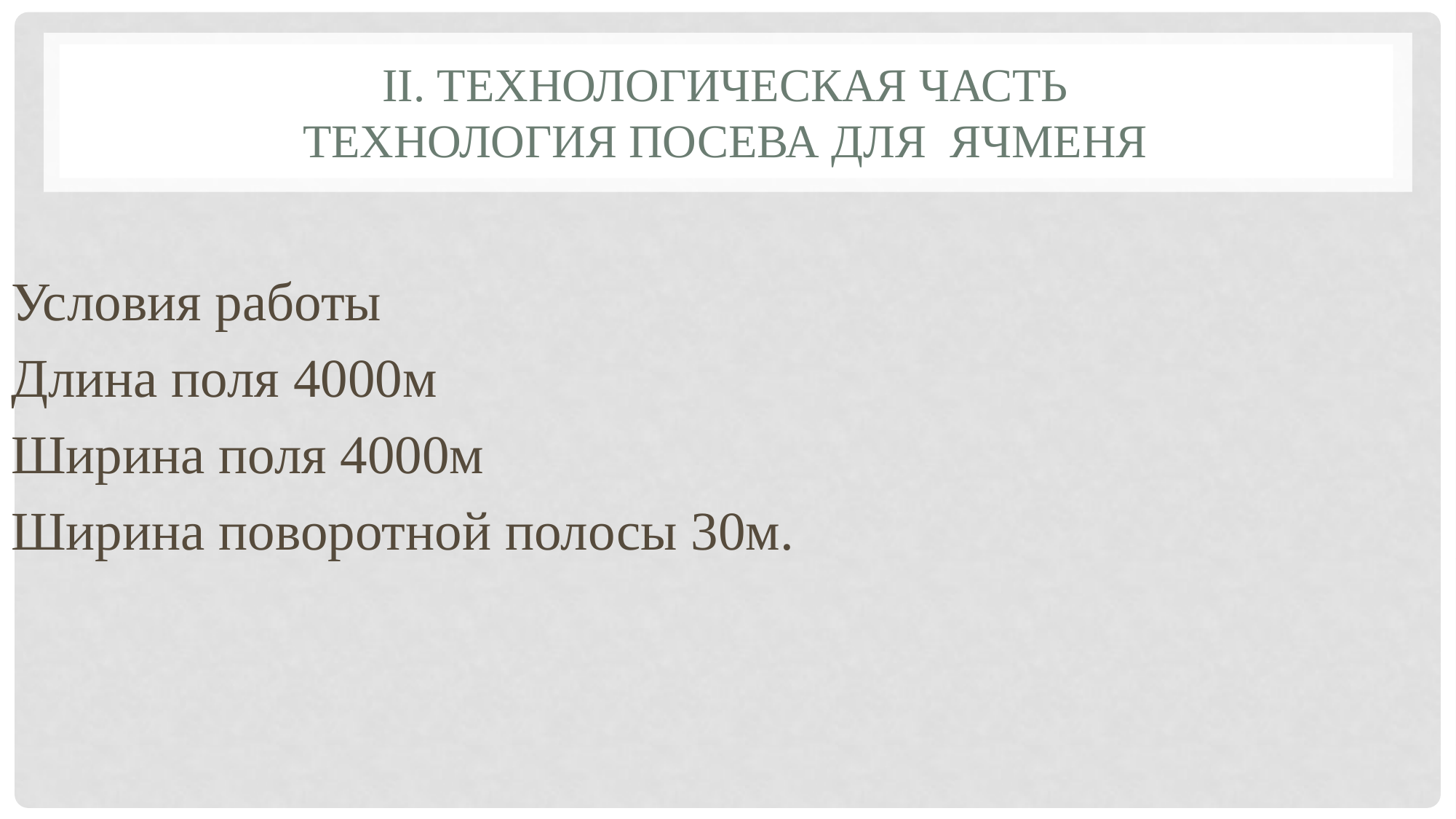

# II. Технологическая часть Технология посева для  ячменя
Условия работы
Длина поля 4000м
Ширина поля 4000м
Ширина поворотной полосы 30м.